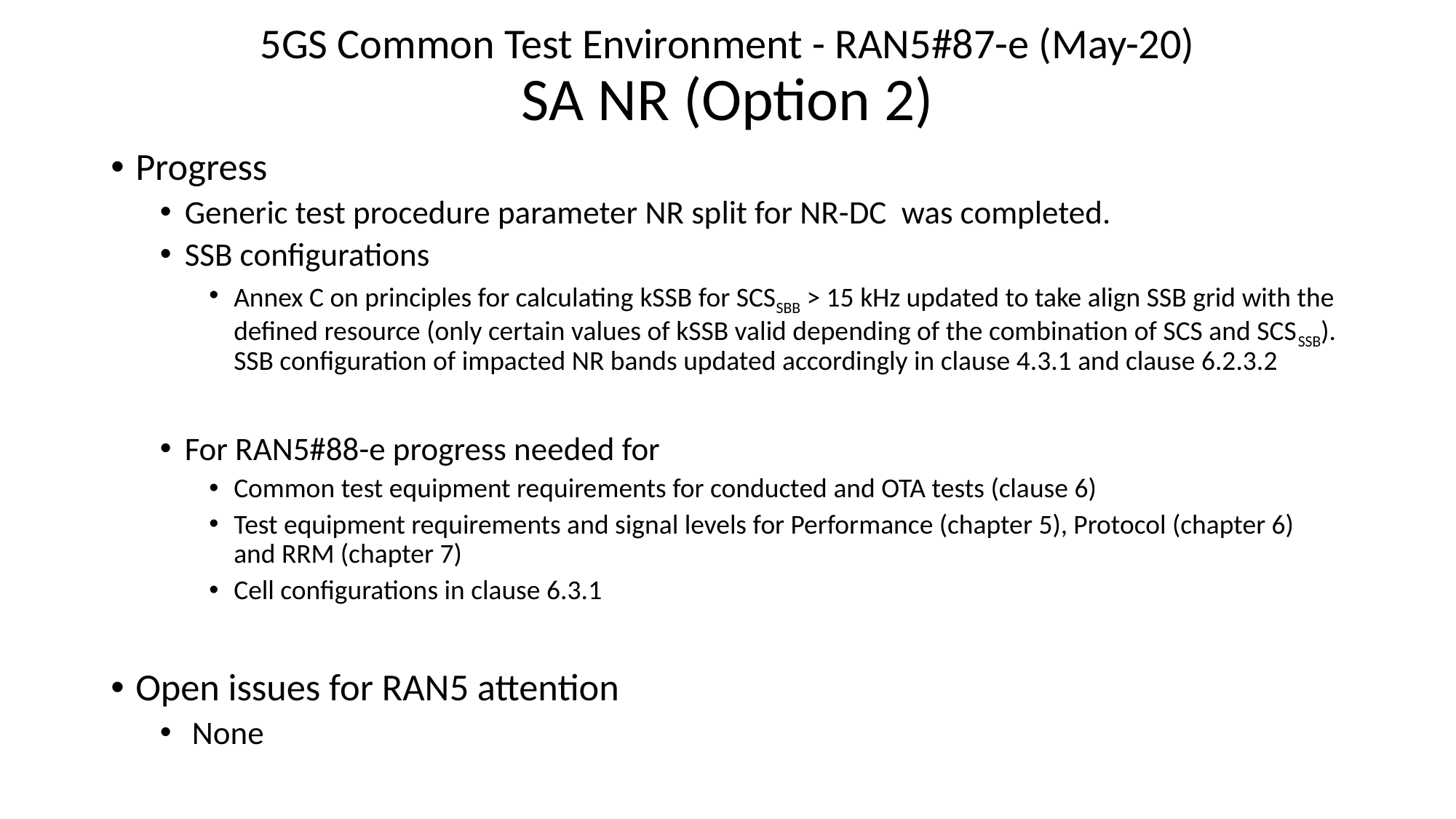

# 5GS Common Test Environment - RAN5#87-e (May-20) SA NR (Option 2)
Progress
Generic test procedure parameter NR split for NR-DC  was completed.
SSB configurations
Annex C on principles for calculating kSSB for SCSSBB > 15 kHz updated to take align SSB grid with the defined resource (only certain values of kSSB valid depending of the combination of SCS and SCSSSB). SSB configuration of impacted NR bands updated accordingly in clause 4.3.1 and clause 6.2.3.2

For RAN5#88-e progress needed for
Common test equipment requirements for conducted and OTA tests (clause 6)
Test equipment requirements and signal levels for Performance (chapter 5), Protocol (chapter 6)  and RRM (chapter 7)
Cell configurations in clause 6.3.1

Open issues for RAN5 attention
 None